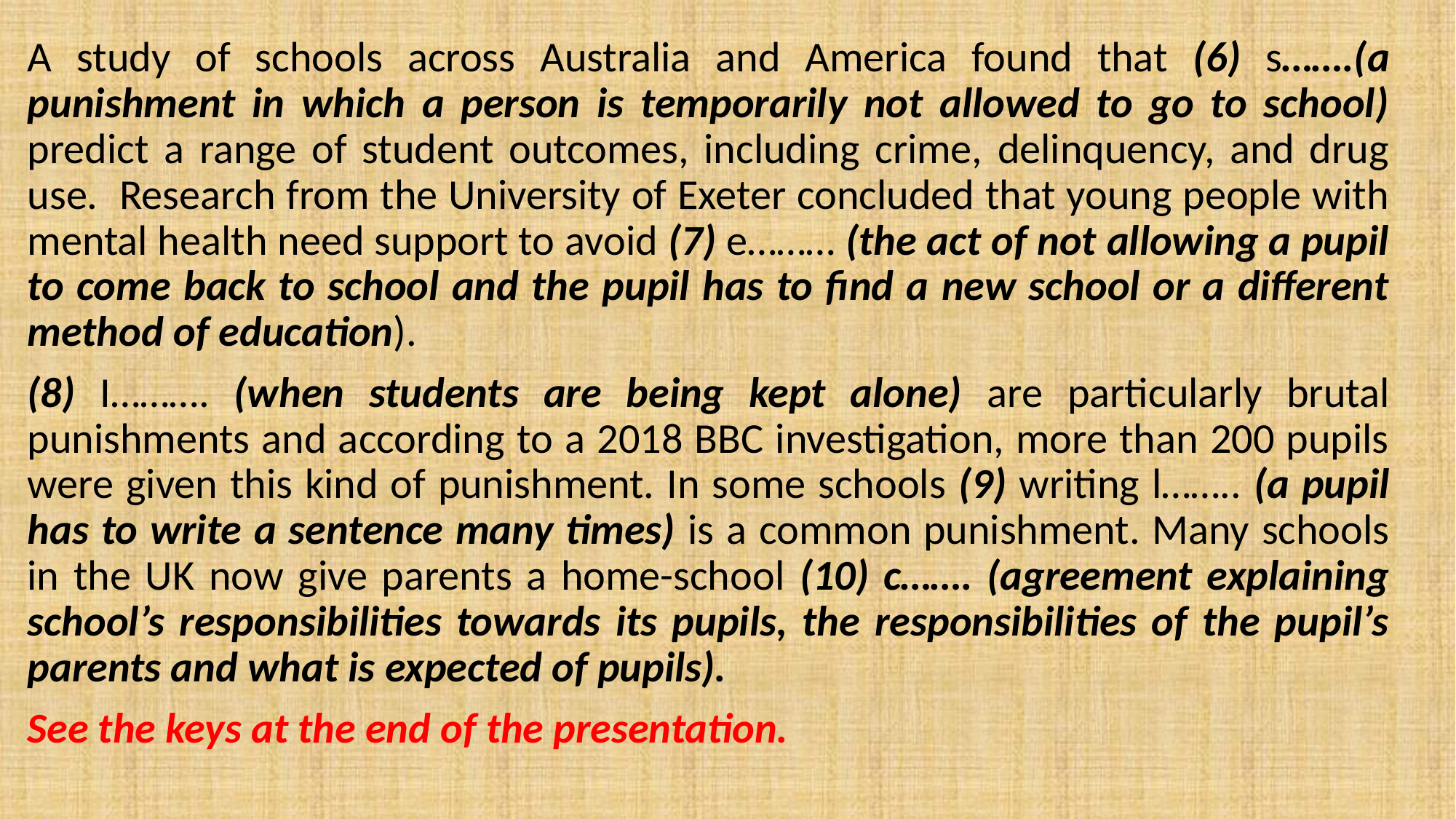

A study of schools across Australia and America found that (6) s…….(a punishment in which a person is temporarily not allowed to go to school) predict a range of student outcomes, including crime, delinquency, and drug use.  Research from the University of Exeter concluded that young people with mental health need support to avoid (7) e……… (the act of not allowing a pupil to come back to school and the pupil has to find a new school or a different method of education).
(8) I………. (when students are being kept alone) are particularly brutal punishments and according to a 2018 BBC investigation, more than 200 pupils were given this kind of punishment. In some schools (9) writing l…….. (a pupil has to write a sentence many times) is a common punishment. Many schools in the UK now give parents a home-school (10) c……. (agreement explaining school’s responsibilities towards its pupils, the responsibilities of the pupil’s parents and what is expected of pupils).
See the keys at the end of the presentation.
#